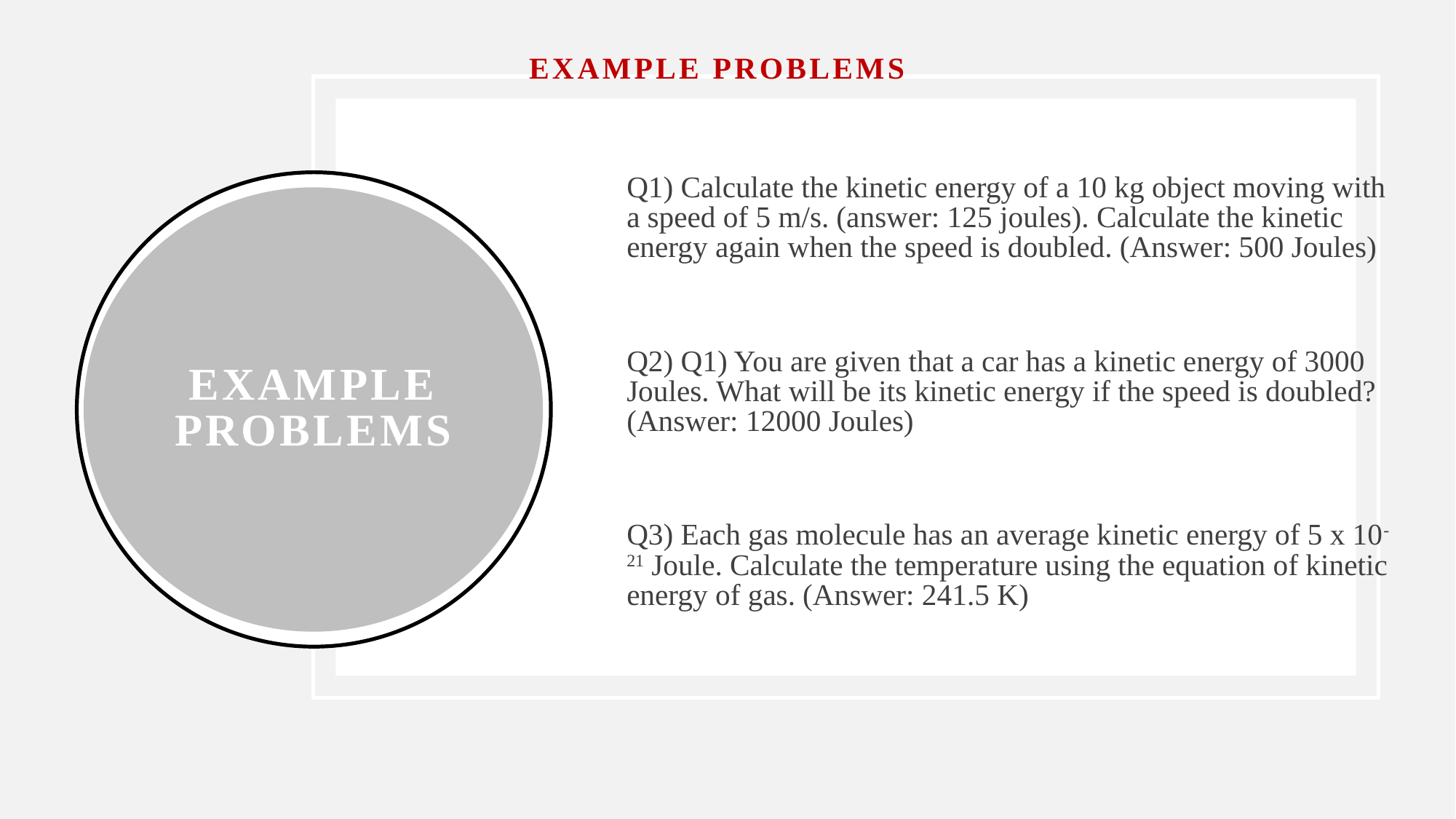

Example Problems

Q1) Calculate the kinetic energy of a 10 kg object moving with a speed of 5 m/s. (answer: 125 joules). Calculate the kinetic energy again when the speed is doubled. (Answer: 500 Joules)

Q2) Q1) You are given that a car has a kinetic energy of 3000 Joules. What will be its kinetic energy if the speed is doubled? (Answer: 12000 Joules)

Q3) Each gas molecule has an average kinetic energy of 5 x 10-21 Joule. Calculate the temperature using the equation of kinetic energy of gas. (Answer: 241.5 K)

Example Problems